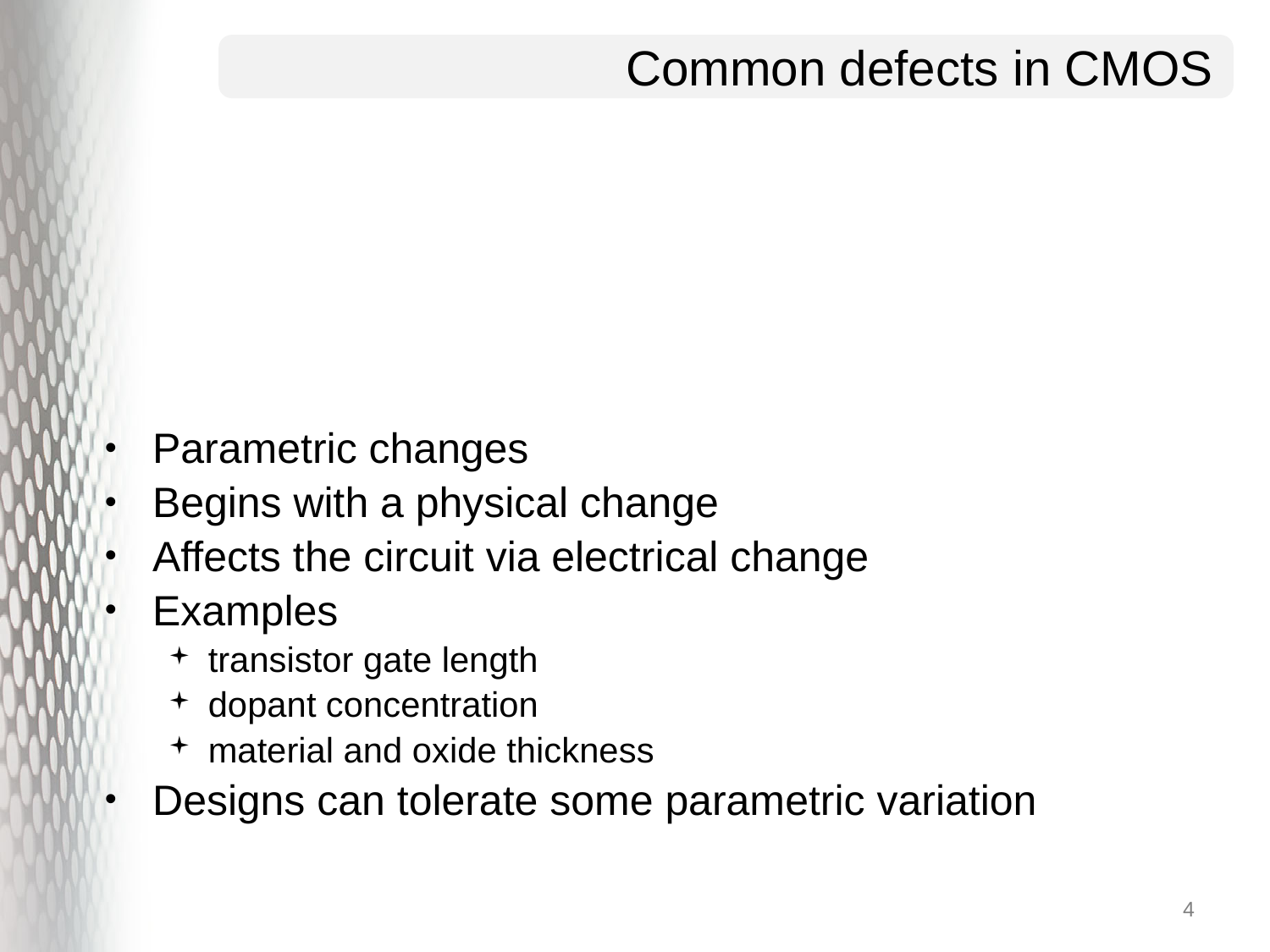

# Common defects in CMOS
Parametric changes
Begins with a physical change
Affects the circuit via electrical change
Examples
transistor gate length
dopant concentration
material and oxide thickness
Designs can tolerate some parametric variation